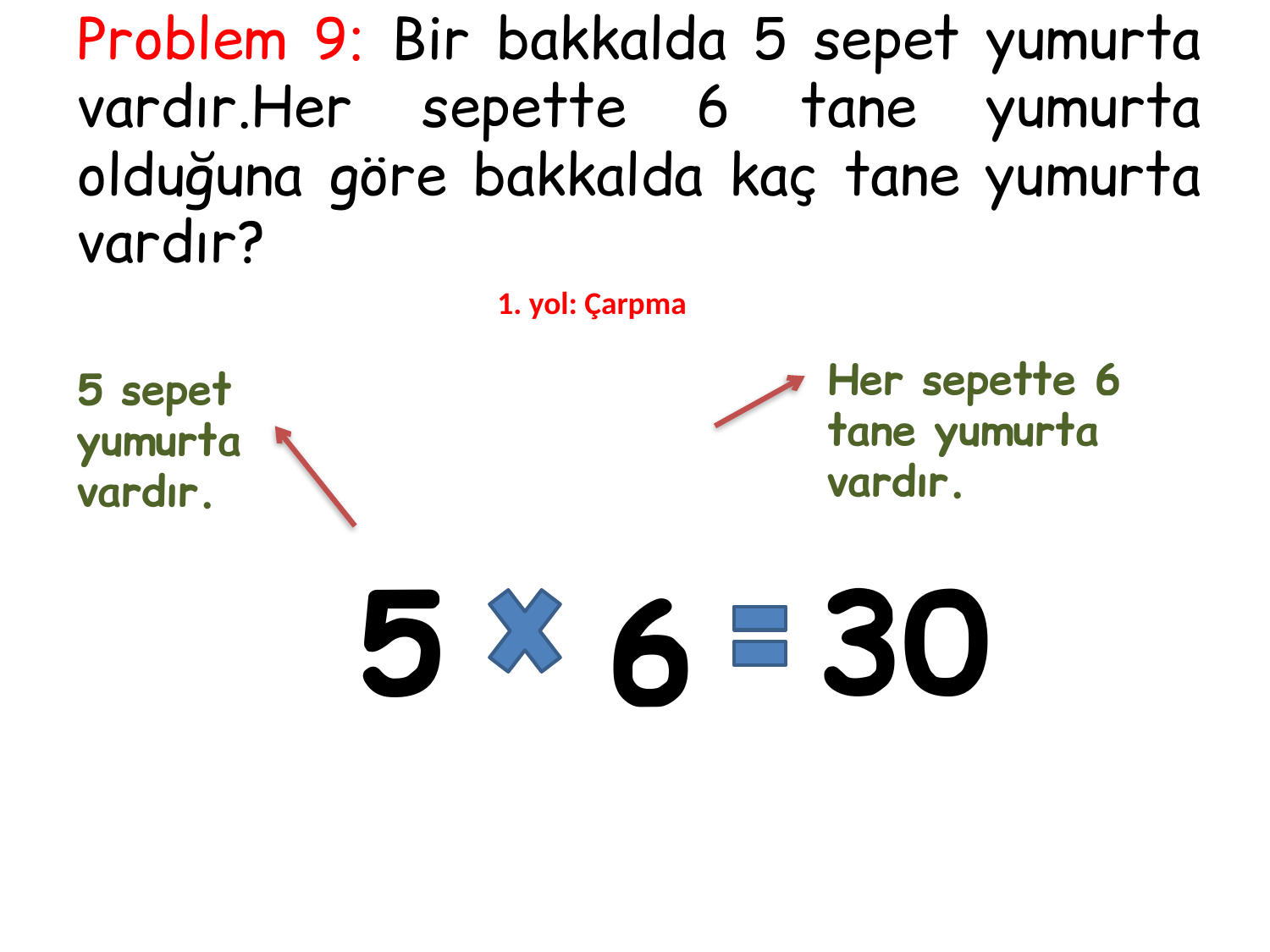

# Problem 9: Bir bakkalda 5 sepet yumurta vardır.Her sepette 6 tane yumurta olduğuna göre bakkalda kaç tane yumurta vardır?
1. yol: Çarpma

Her sepette 6 tane yumurta vardır.
5 sepet yumurta vardır.
5
30
6